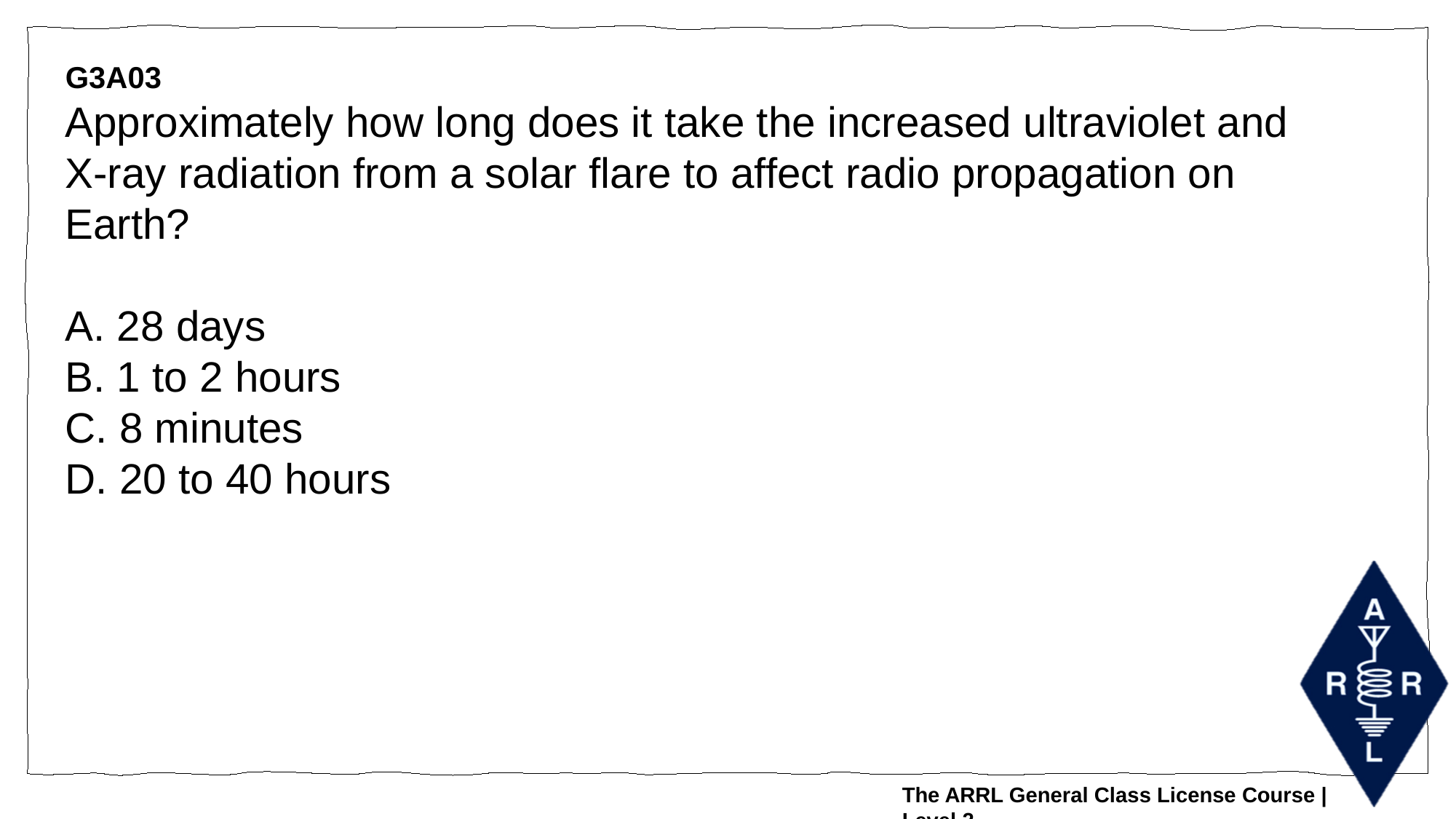

G3A03
Approximately how long does it take the increased ultraviolet and X-ray radiation from a solar flare to affect radio propagation on Earth?

A. 28 days
B. 1 to 2 hours
C. 8 minutes
D. 20 to 40 hours